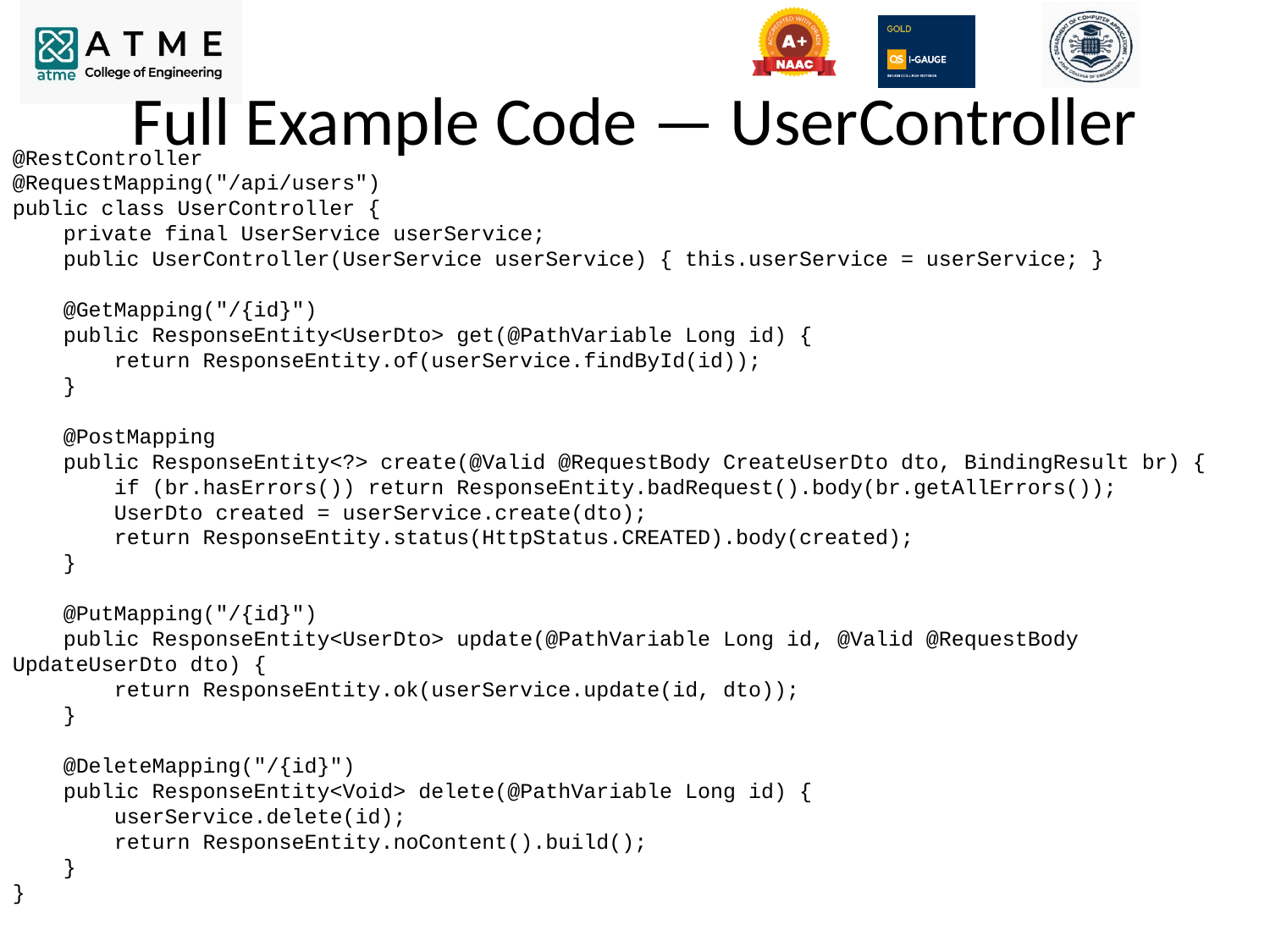

# Full Example Code — UserController
@RestController
@RequestMapping("/api/users")
public class UserController {
    private final UserService userService;
    public UserController(UserService userService) { this.userService = userService; }

    @GetMapping("/{id}")
    public ResponseEntity<UserDto> get(@PathVariable Long id) {
        return ResponseEntity.of(userService.findById(id));
    }

    @PostMapping
    public ResponseEntity<?> create(@Valid @RequestBody CreateUserDto dto, BindingResult br) {
        if (br.hasErrors()) return ResponseEntity.badRequest().body(br.getAllErrors());
        UserDto created = userService.create(dto);
        return ResponseEntity.status(HttpStatus.CREATED).body(created);
    }

    @PutMapping("/{id}")
    public ResponseEntity<UserDto> update(@PathVariable Long id, @Valid @RequestBody UpdateUserDto dto) {
        return ResponseEntity.ok(userService.update(id, dto));
    }

    @DeleteMapping("/{id}")
    public ResponseEntity<Void> delete(@PathVariable Long id) {
        userService.delete(id);
        return ResponseEntity.noContent().build();
    }
}